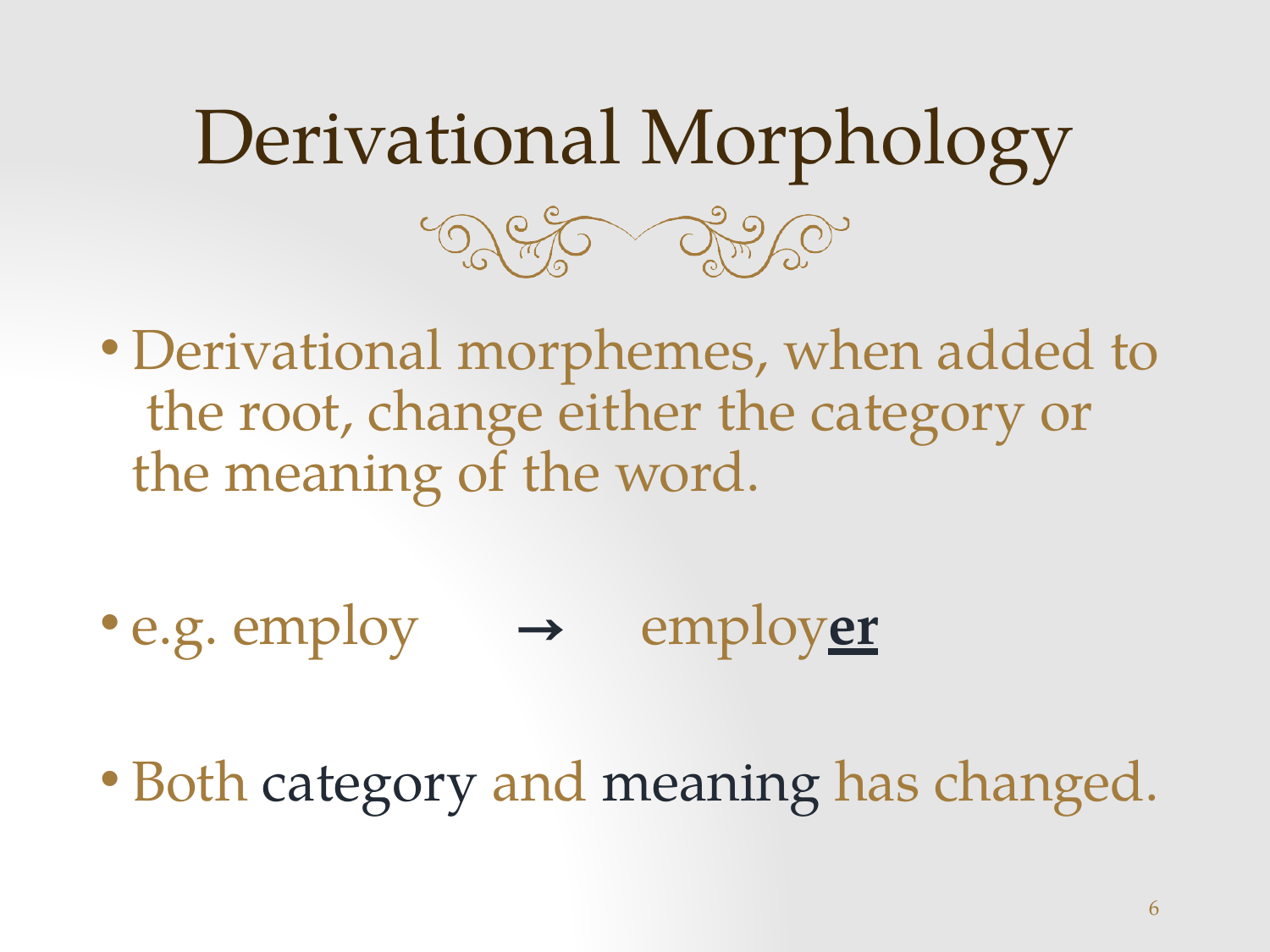

# Derivational Morphology
Derivational morphemes, when added to  the root, change either the category or  the meaning of the word.

e.g. employ	→	employer

Both category and meaning has changed.
6